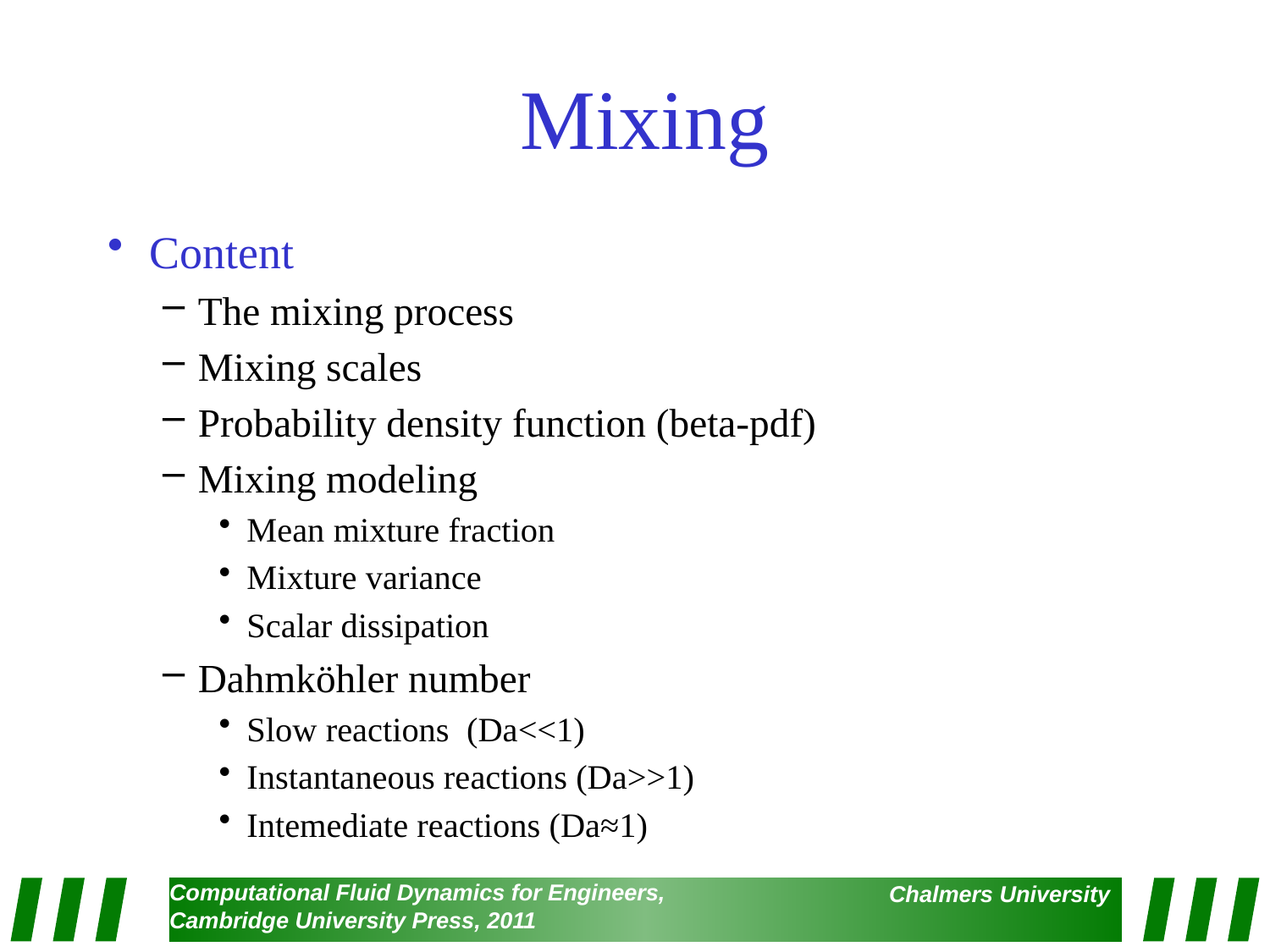

# Mixing
Content
The mixing process
Mixing scales
Probability density function (beta-pdf)
Mixing modeling
Mean mixture fraction
Mixture variance
Scalar dissipation
Dahmköhler number
Slow reactions  (Da<<1)
Instantaneous reactions (Da>>1)
Intemediate reactions (Da≈1)